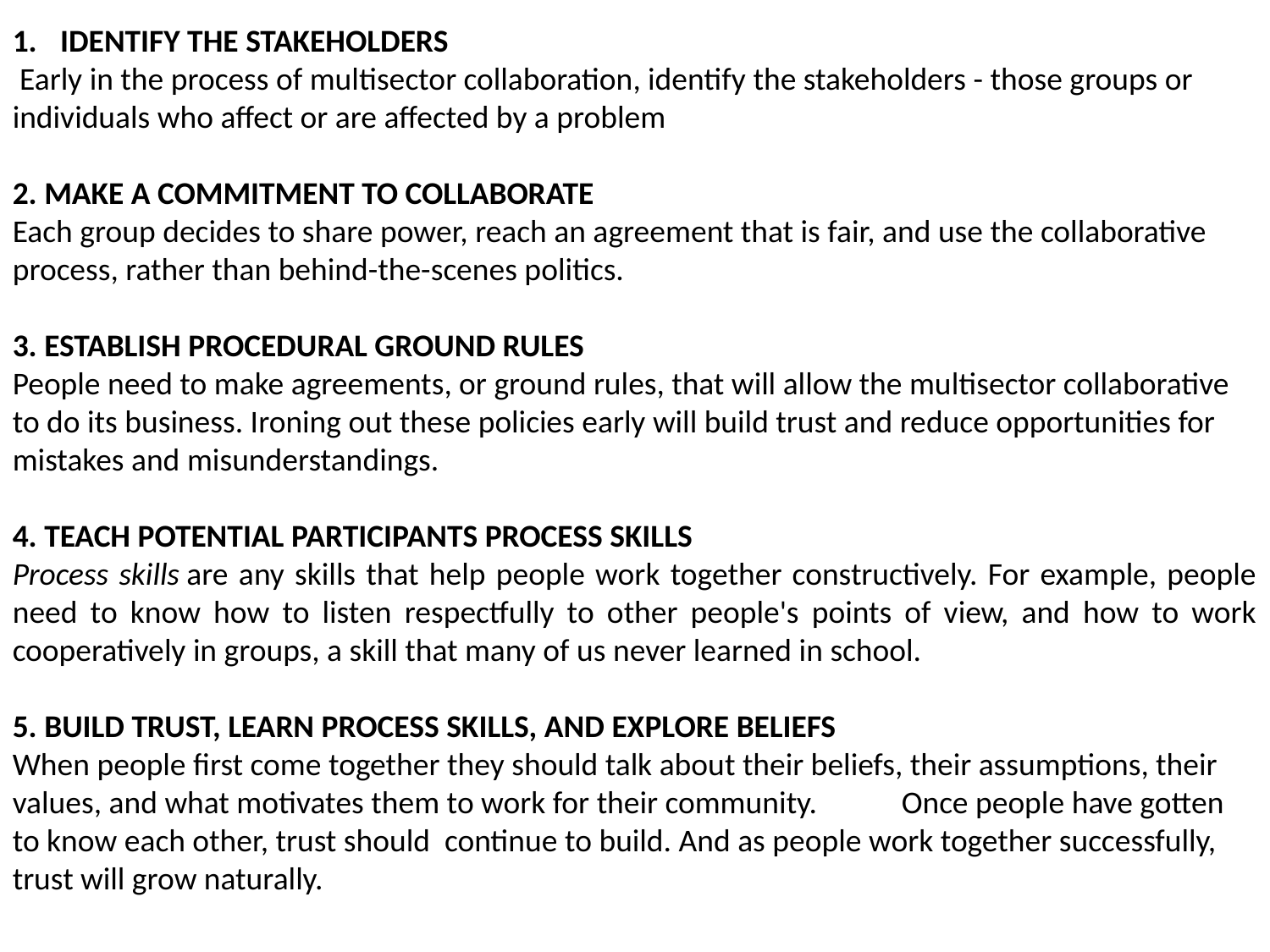

IDENTIFY THE STAKEHOLDERS
 Early in the process of multisector collaboration, identify the stakeholders - those groups or individuals who affect or are affected by a problem

2. MAKE A COMMITMENT TO COLLABORATE
Each group decides to share power, reach an agreement that is fair, and use the collaborative process, rather than behind-the-scenes politics.

3. ESTABLISH PROCEDURAL GROUND RULES
People need to make agreements, or ground rules, that will allow the multisector collaborative to do its business. Ironing out these policies early will build trust and reduce opportunities for mistakes and misunderstandings.

4. TEACH POTENTIAL PARTICIPANTS PROCESS SKILLS
Process skills are any skills that help people work together constructively. For example, people need to know how to listen respectfully to other people's points of view, and how to work cooperatively in groups, a skill that many of us never learned in school.

5. BUILD TRUST, LEARN PROCESS SKILLS, AND EXPLORE BELIEFS
When people first come together they should talk about their beliefs, their assumptions, their values, and what motivates them to work for their community. 	Once people have gotten to know each other, trust should  continue to build. And as people work together successfully, trust will grow naturally.